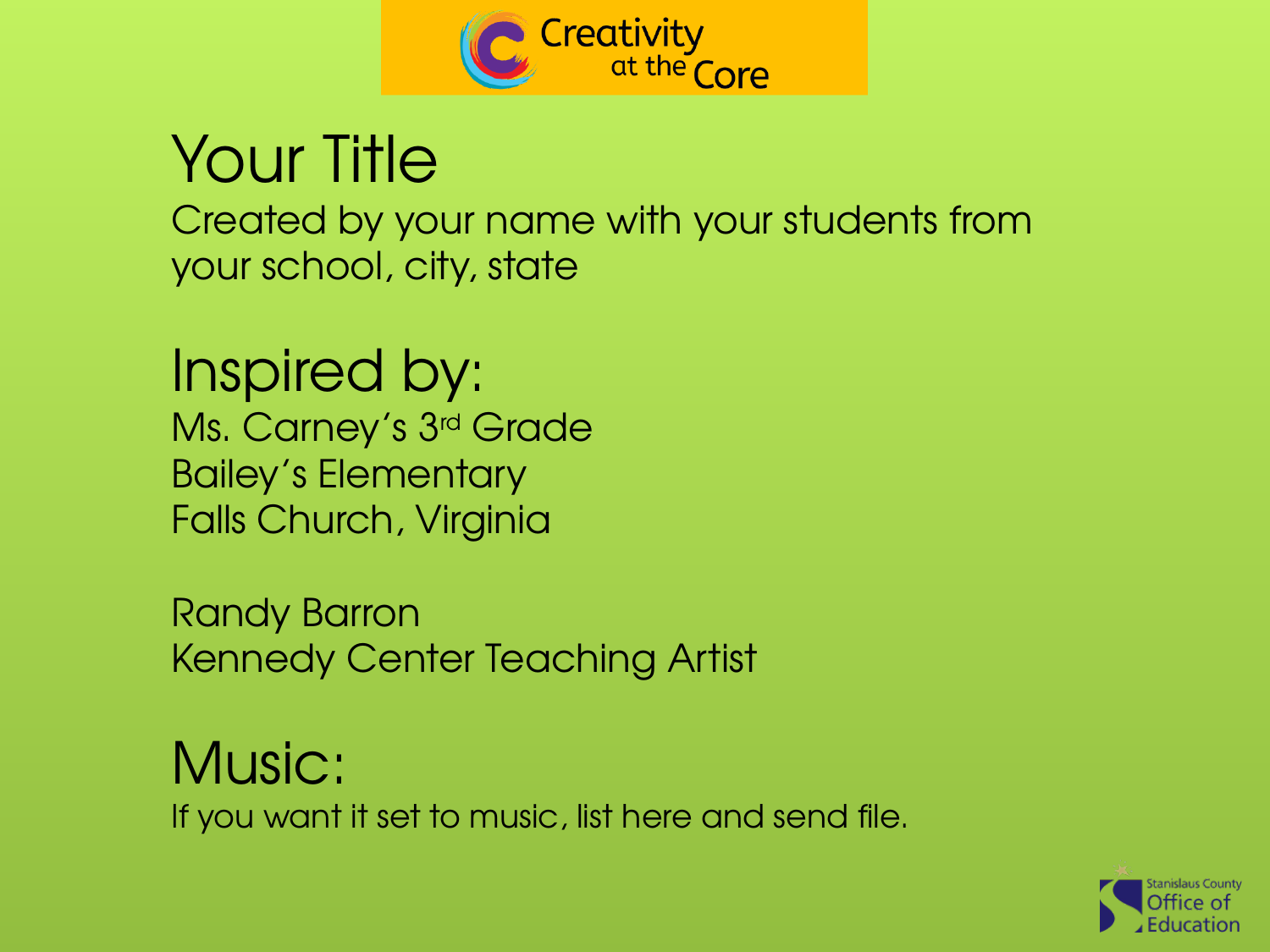

# Your Title Created by your name with your students from your school, city, state Inspired by: Ms. Carney’s 3rd Grade Bailey’s Elementary Falls Church, Virginia Randy Barron Kennedy Center Teaching Artist Music: If you want it set to music, list here and send file.